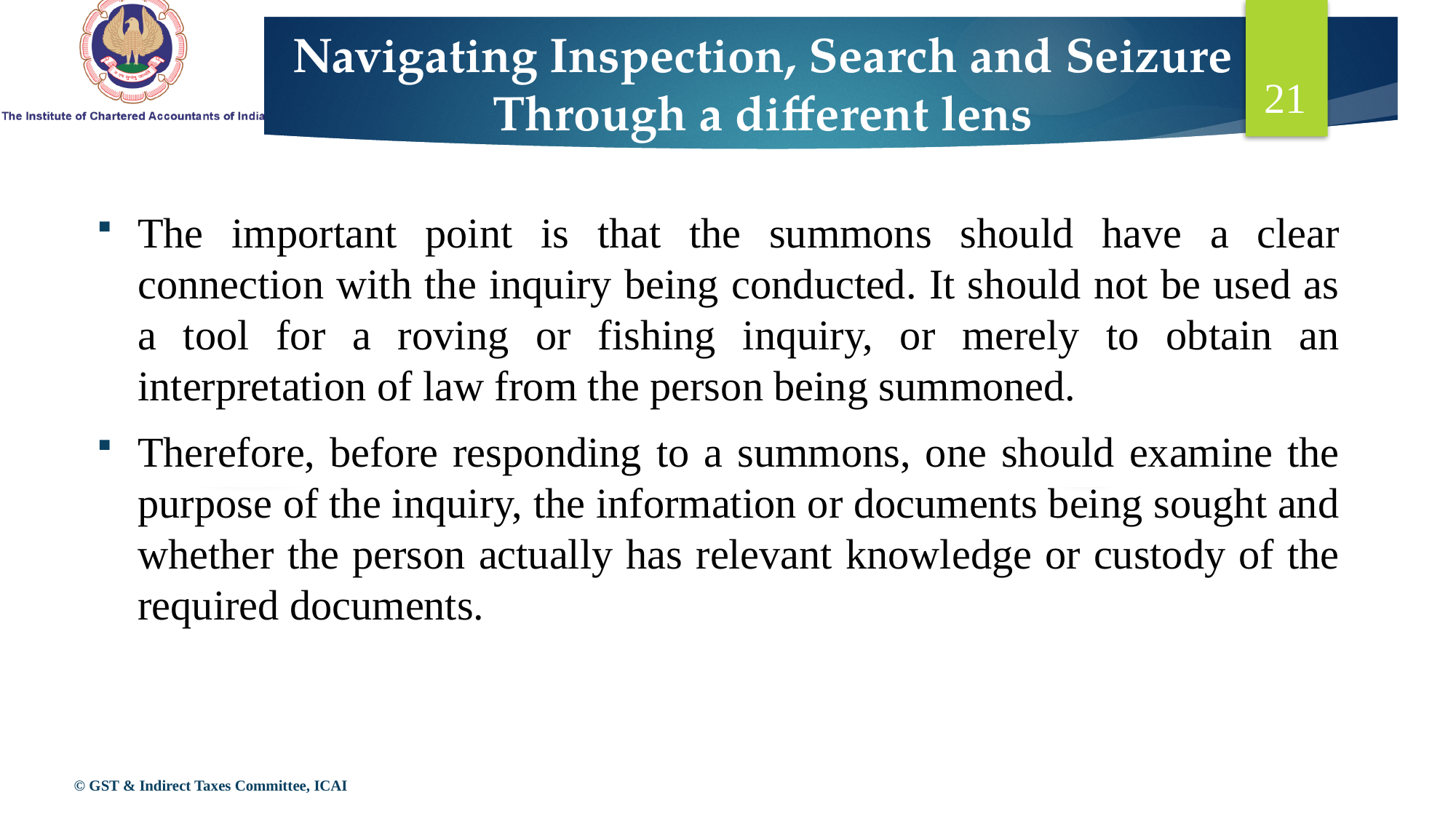

# Navigating Inspection, Search and Seizure Through a different lens
21
The important point is that the summons should have a clear connection with the inquiry being conducted. It should not be used as a tool for a roving or fishing inquiry, or merely to obtain an interpretation of law from the person being summoned.
Therefore, before responding to a summons, one should examine the purpose of the inquiry, the information or documents being sought and whether the person actually has relevant knowledge or custody of the required documents.

© GST & Indirect Taxes Committee, ICAI